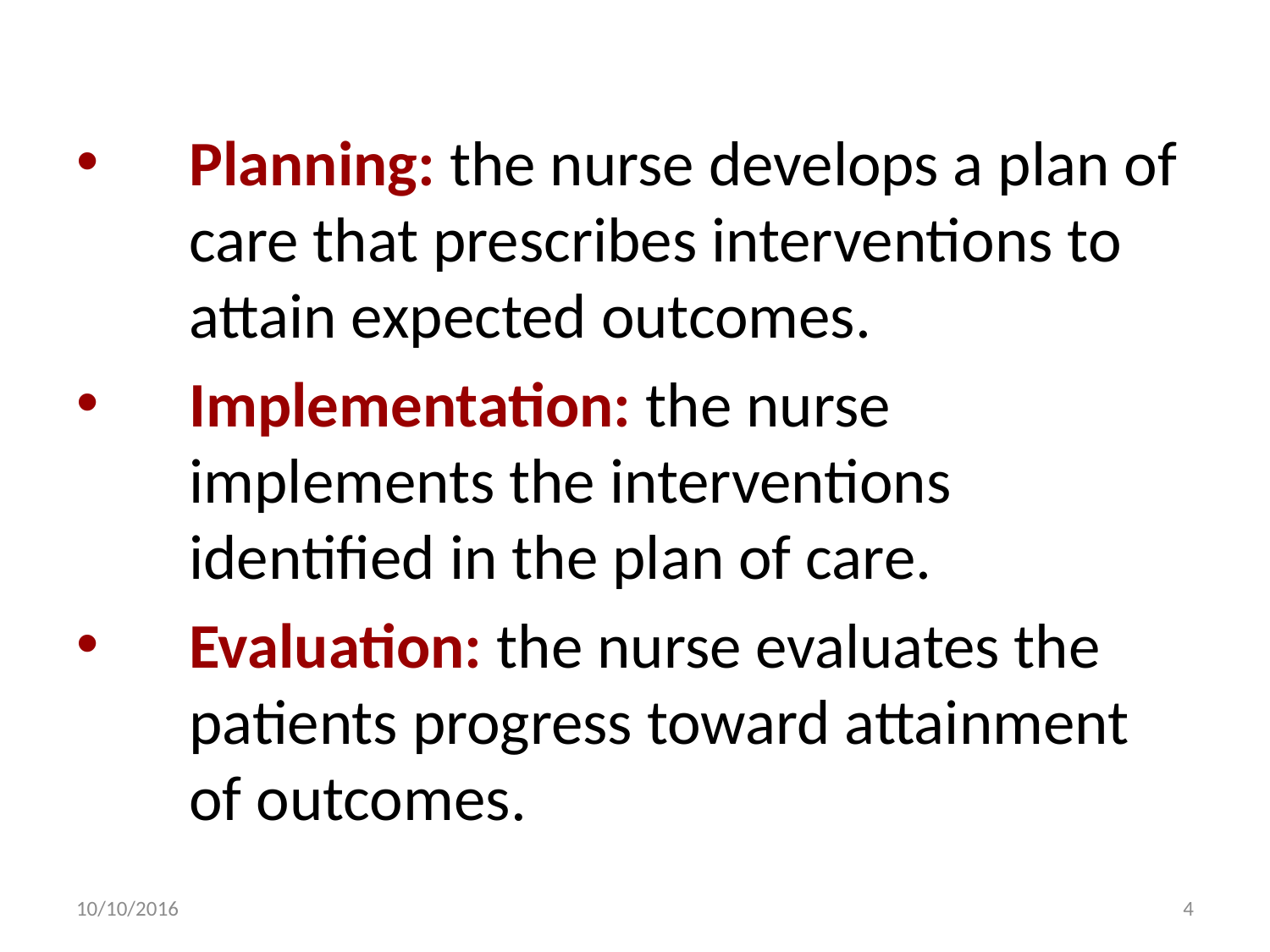

Planning: the nurse develops a plan of care that prescribes interventions to attain expected outcomes.
Implementation: the nurse implements the interventions identified in the plan of care.
Evaluation: the nurse evaluates the patients progress toward attainment of outcomes.
10/10/2016
4